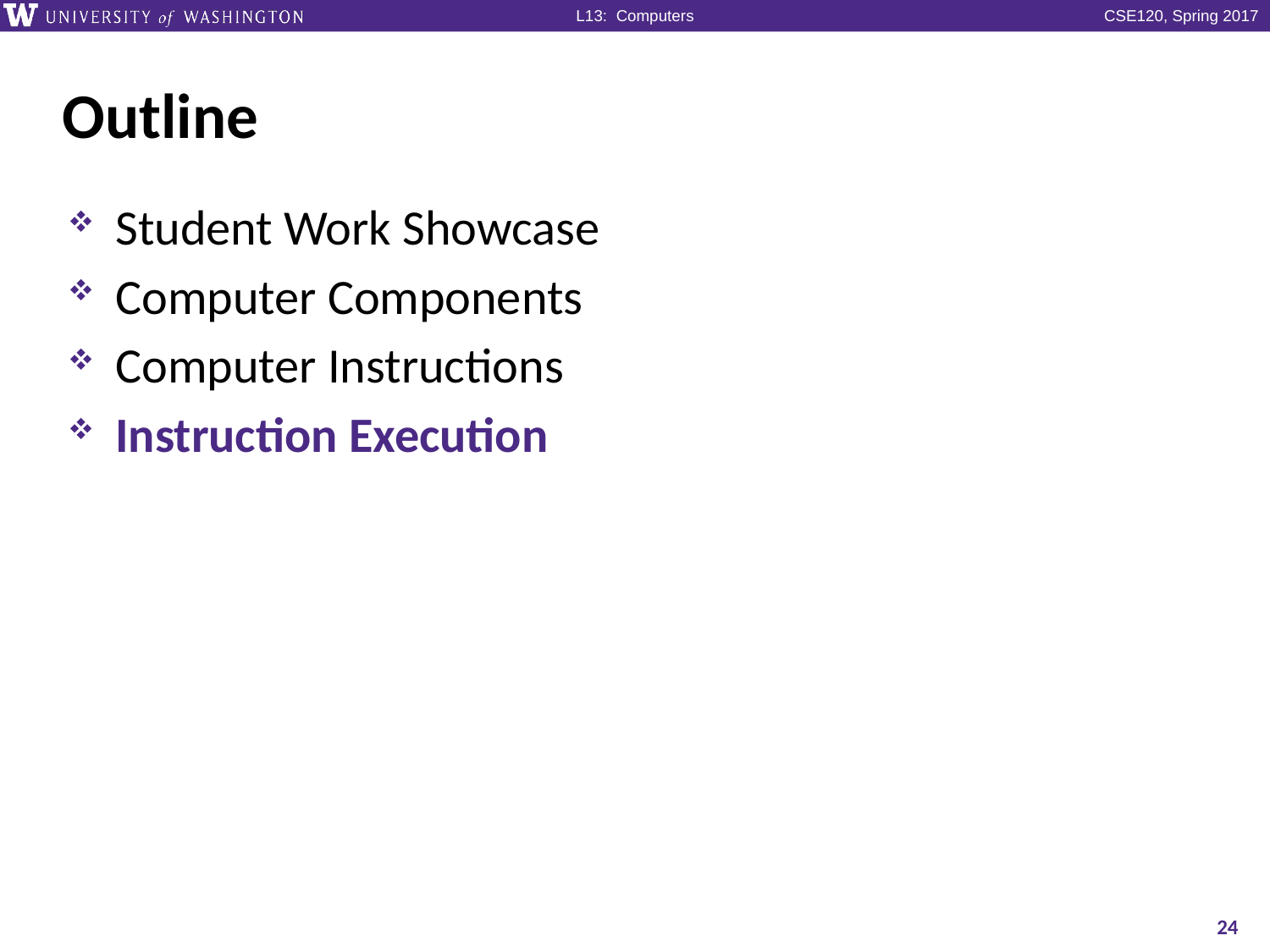

# Outline
Student Work Showcase
Computer Components
Computer Instructions
Instruction Execution
24